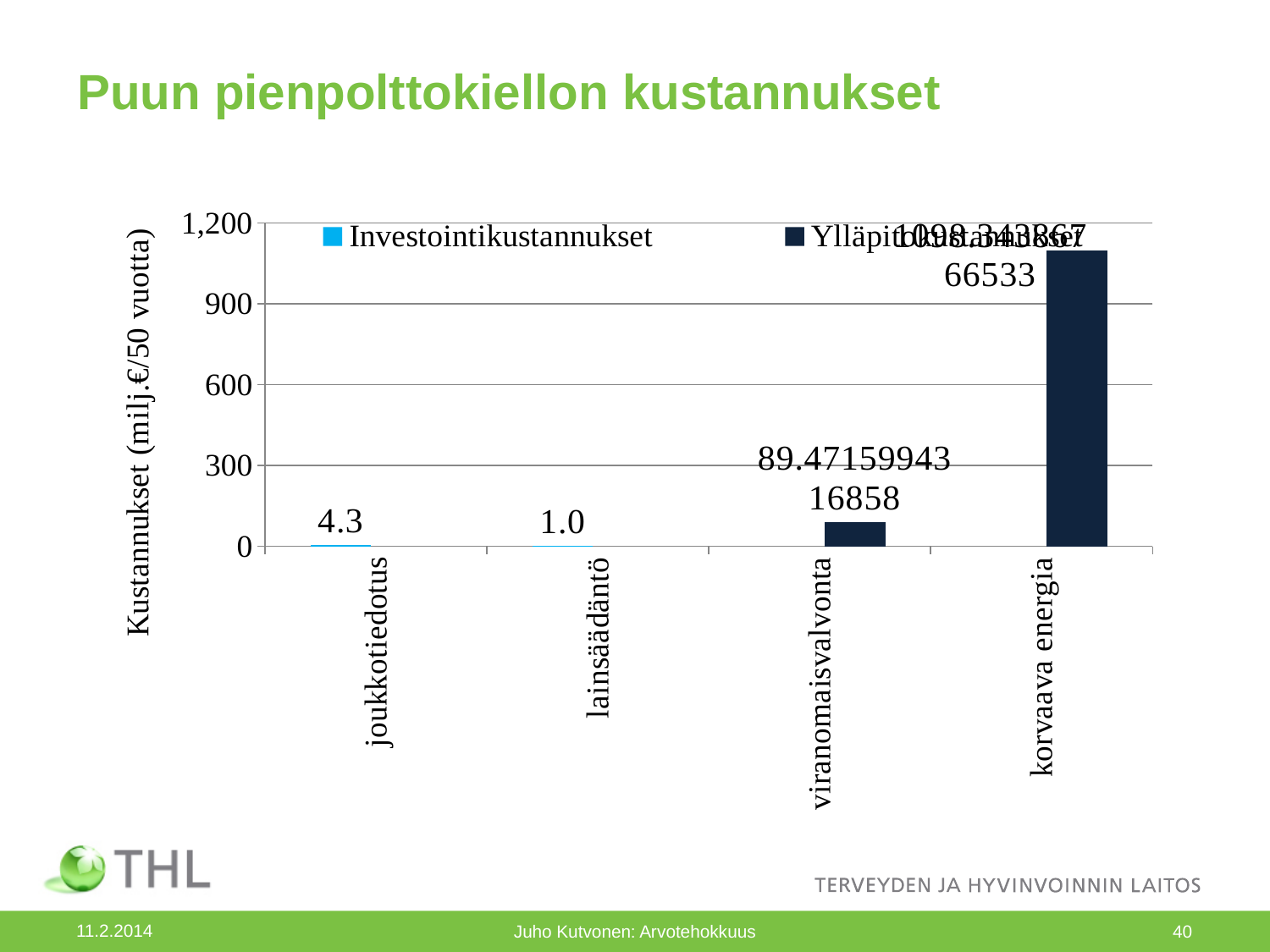

# Puun pienpolttokiellon kustannukset

### Chart

| Category |  |  |
|---|---|---|
| joukkotiedotus | 4.278 | None |
| lainsäädäntö | 0.9988601398601397 | None |
| viranomaisvalvonta | None | 89.47159943168582 |
| korvaava energia | None | 1098.3438676653252 |
11.2.2014
Juho Kutvonen: Arvotehokkuus
40